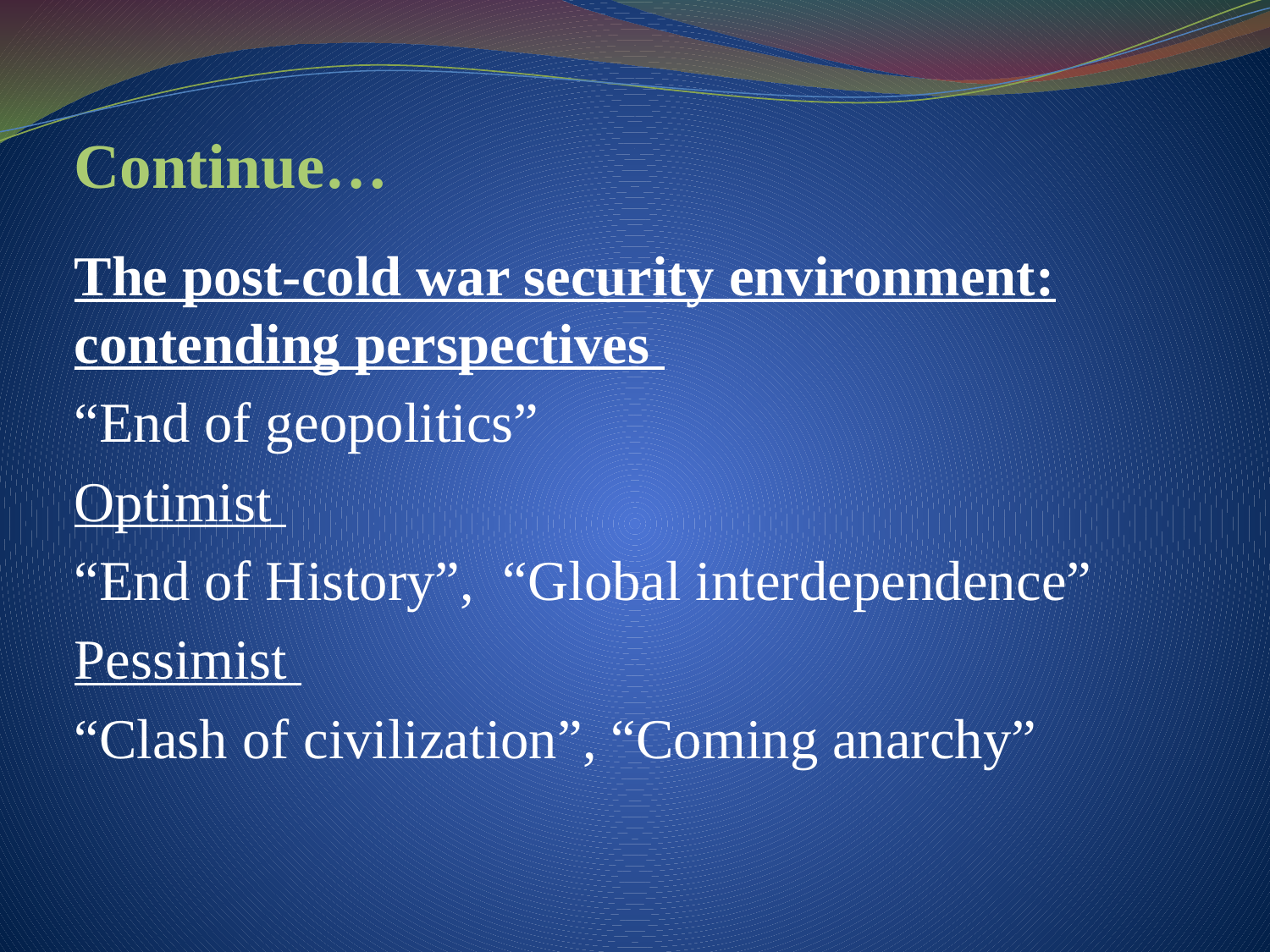

# Continue…
The post-cold war security environment: contending perspectives
“End of geopolitics”
Optimist
“End of History”,  “Global interdependence”
Pessimist
“Clash of civilization”, “Coming anarchy”